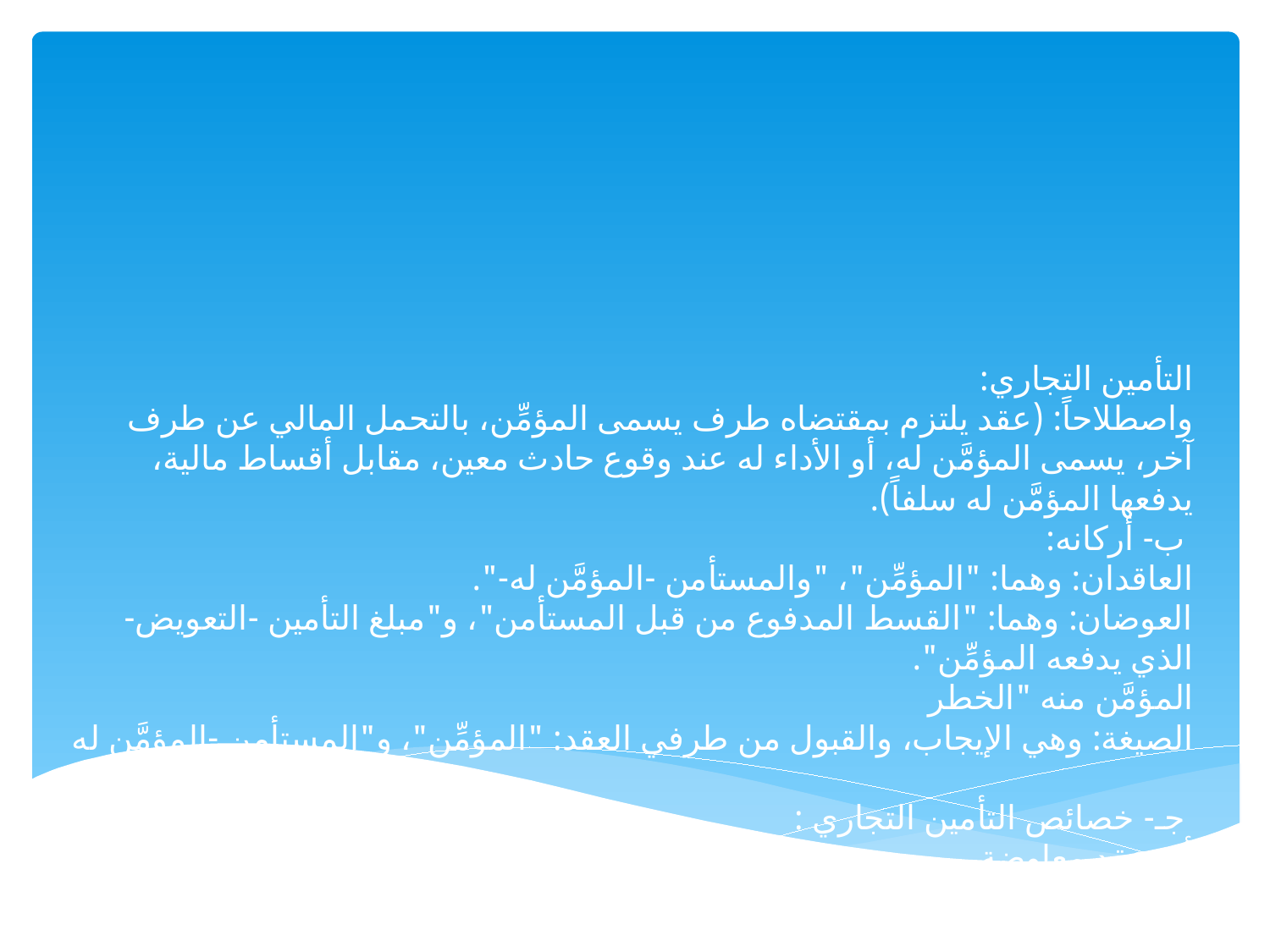

# التأمين التجاري: واصطلاحاً: (عقد يلتزم بمقتضاه طرف يسمى المؤمِّن، بالتحمل المالي عن طرف آخر، يسمى المؤمَّن له، أو الأداء له عند وقوع حادث معين، مقابل أقساط مالية، يدفعها المؤمَّن له سلفاً).  ب- أركانه: العاقدان: وهما: "المؤمِّن"، "والمستأمن -المؤمَّن له-". العوضان: وهما: "القسط المدفوع من قبل المستأمن"، و"مبلغ التأمين -التعويض- الذي يدفعه المؤمِّن". المؤمَّن منه "الخطر الصيغة: وهي الإيجاب، والقبول من طرفي العقد: "المؤمِّن"، و"المستأمن -المؤمَّن له  جـ- خصائص التأمين التجاري : أنه عقد معاوضة، أنه من عقود الغرر أنه من عقود الإذعان